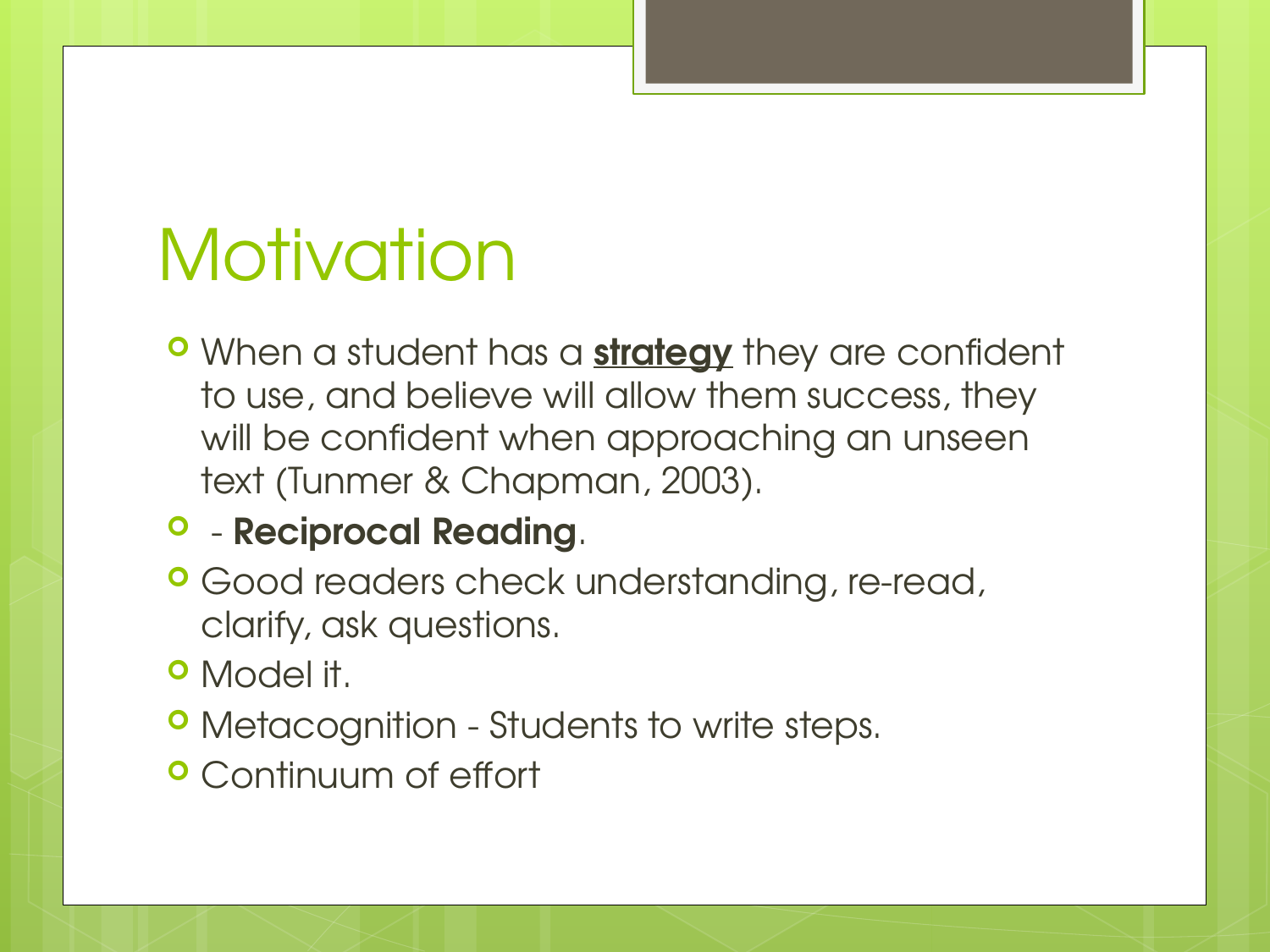

# Motivation
When a student has a strategy they are confident to use, and believe will allow them success, they will be confident when approaching an unseen text (Tunmer & Chapman, 2003).
 - Reciprocal Reading.
Good readers check understanding, re-read, clarify, ask questions.
Model it.
Metacognition - Students to write steps.
Continuum of effort